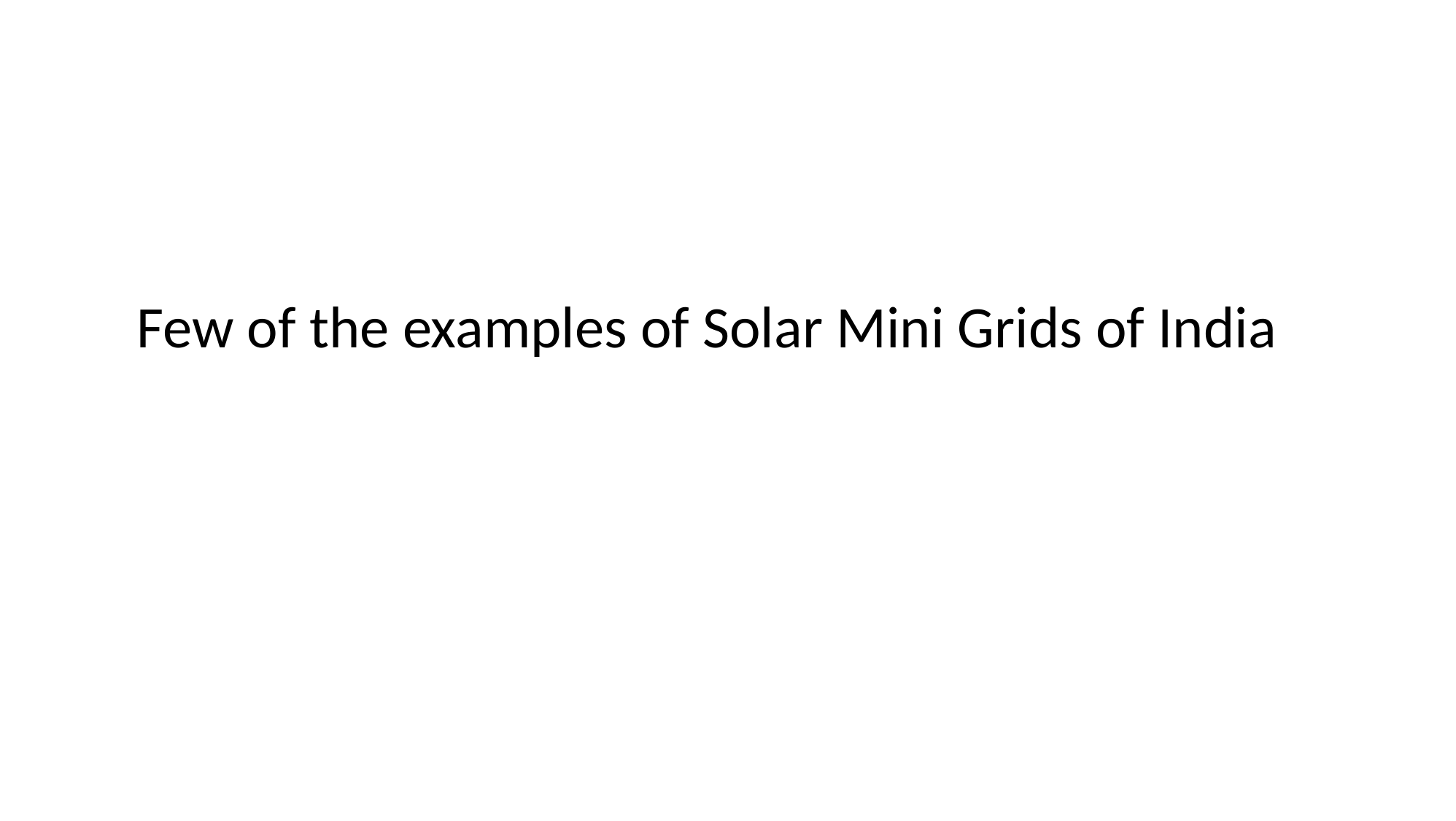

# Few of the examples of Solar Mini Grids of India